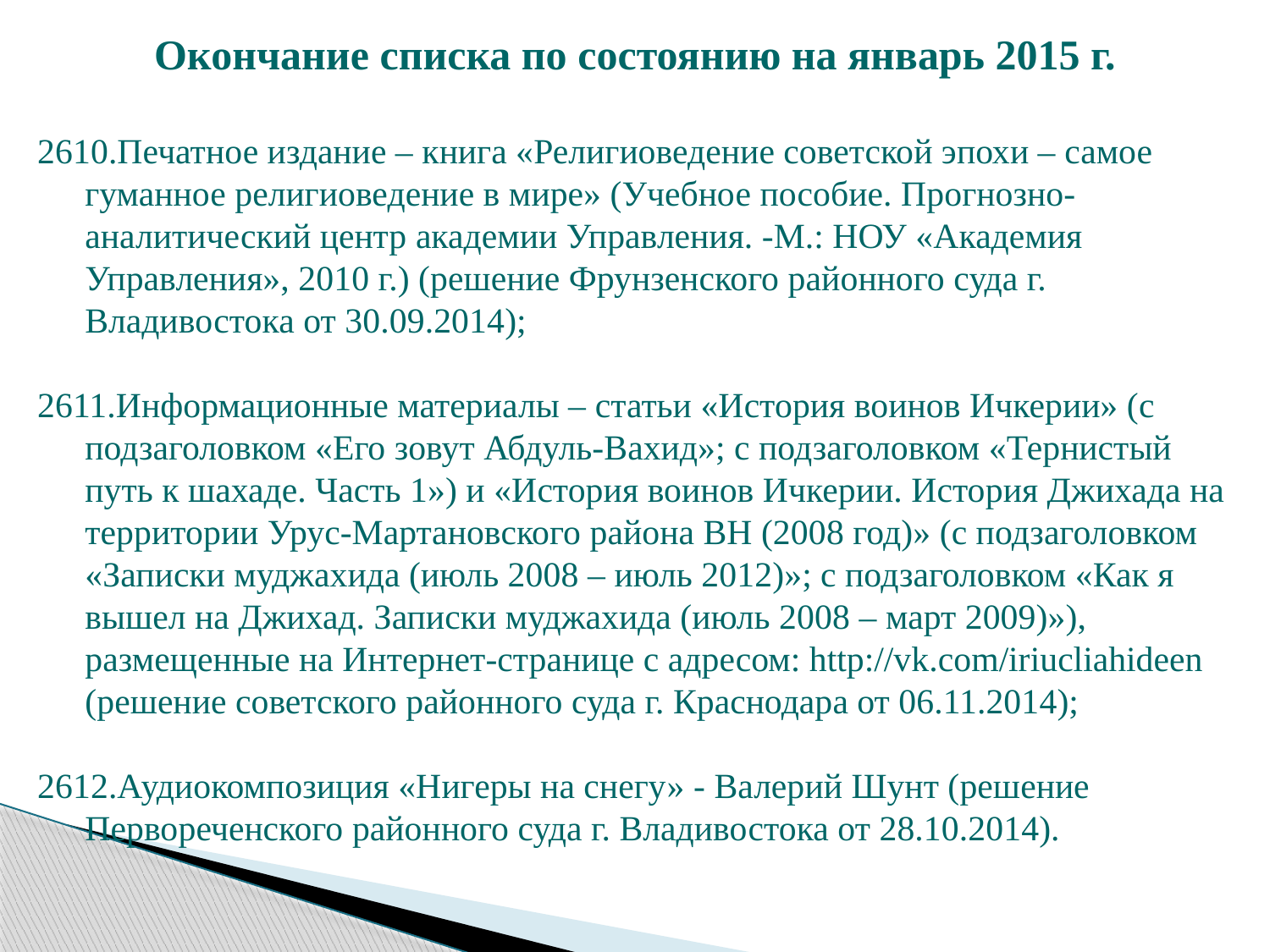

Окончание списка по состоянию на январь 2015 г.

2610.Печатное издание – книга «Религиоведение советской эпохи – самое гуманное религиоведение в мире» (Учебное пособие. Прогнозно-аналитический центр академии Управления. -М.: НОУ «Академия Управления», 2010 г.) (решение Фрунзенского районного суда г. Владивостока от 30.09.2014);

2611.Информационные материалы – статьи «История воинов Ичкерии» (с подзаголовком «Его зовут Абдуль-Вахид»; с подзаголовком «Тернистый путь к шахаде. Часть 1») и «История воинов Ичкерии. История Джихада на территории Урус-Мартановского района ВН (2008 год)» (с подзаголовком «Записки муджахида (июль 2008 – июль 2012)»; с подзаголовком «Как я вышел на Джихад. Записки муджахида (июль 2008 – март 2009)»), размещенные на Интернет-странице с адресом: http://vk.com/iriucliahideen (решение советского районного суда г. Краснодара от 06.11.2014);

2612.Аудиокомпозиция «Нигеры на снегу» - Валерий Шунт (решение Первореченского районного суда г. Владивостока от 28.10.2014).